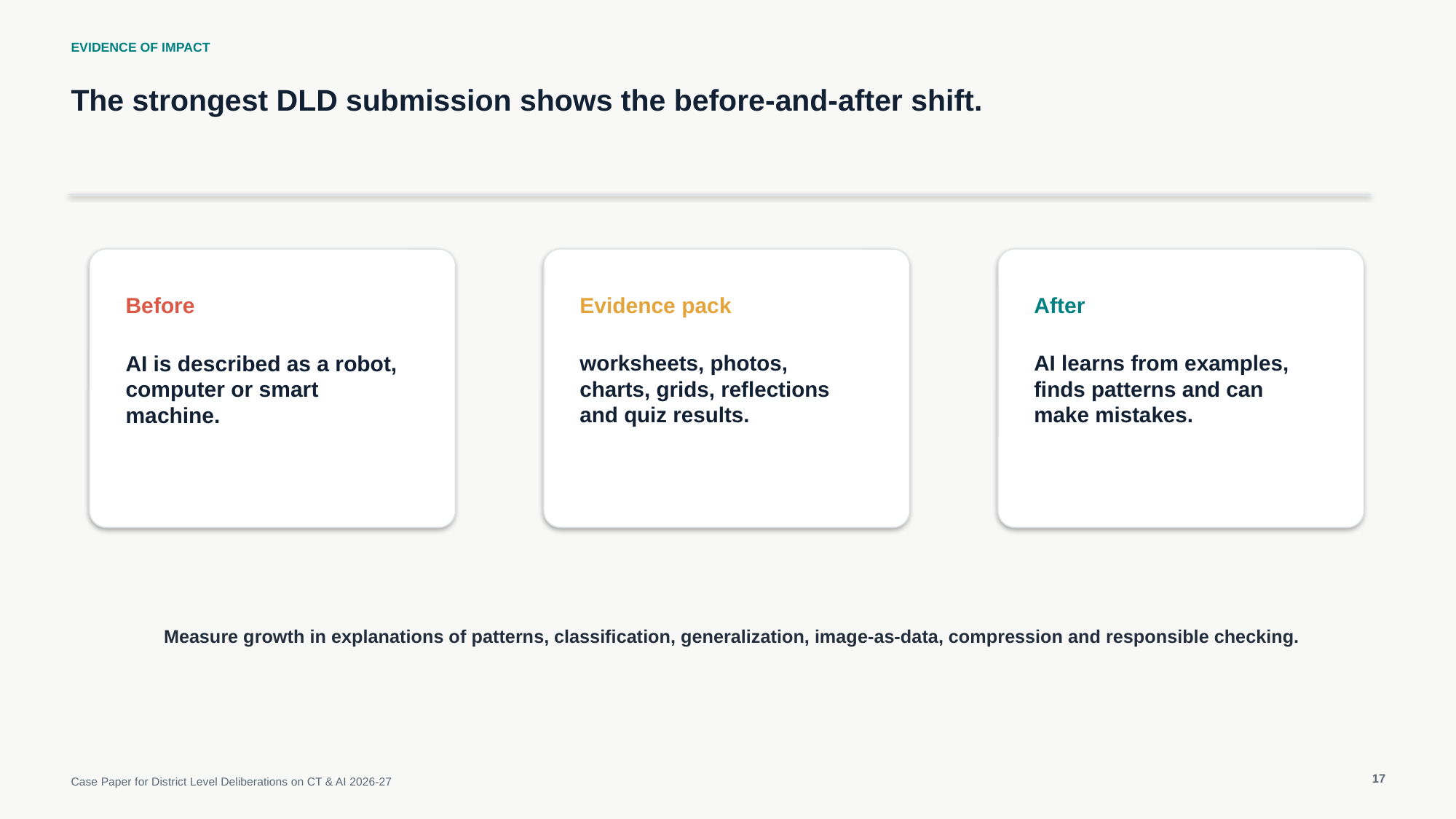

EVIDENCE OF IMPACT
The strongest DLD submission shows the before-and-after shift.

Before
Evidence pack
After
AI is described as a robot, computer or smart machine.
worksheets, photos, charts, grids, reflections and quiz results.
AI learns from examples, finds patterns and can make mistakes.
Measure growth in explanations of patterns, classification, generalization, image-as-data, compression and responsible checking.
17
Case Paper for District Level Deliberations on CT & AI 2026-27